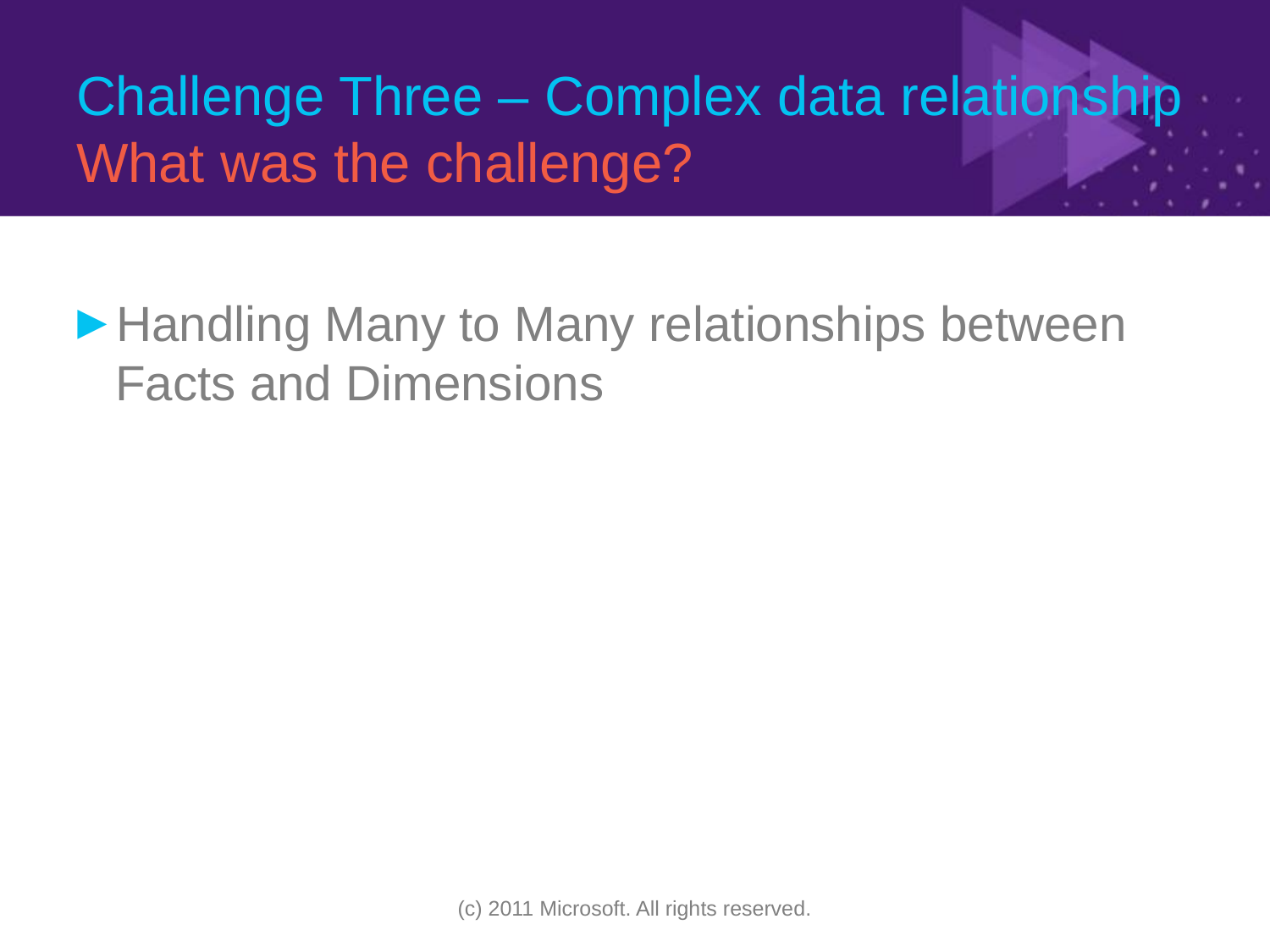

# Challenge Three – Complex data relationship What was the challenge?
Handling Many to Many relationships between Facts and Dimensions
(c) 2011 Microsoft. All rights reserved.